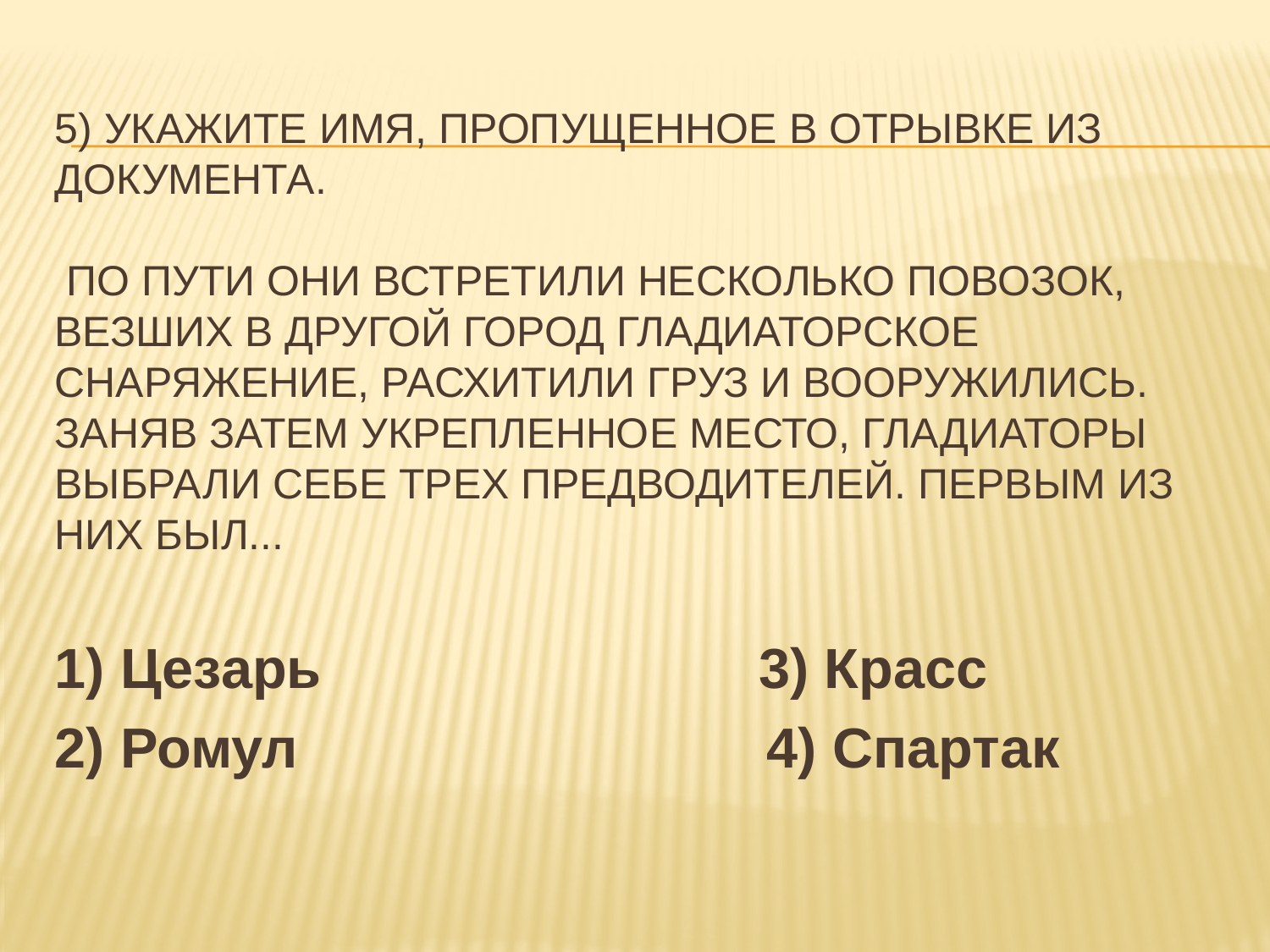

# 5) Укажите имя, пропущенное в отрывке из документа. По пути они встретили несколько повозок, везших в другой город гладиаторское снаряжение, расхитили груз и вооружились. Заняв затем укрепленное место, гладиаторы выбрали себе трех предводителей. Первым из них был...
1) Цезарь                            3) Красс
2) Ромул                              4) Спартак